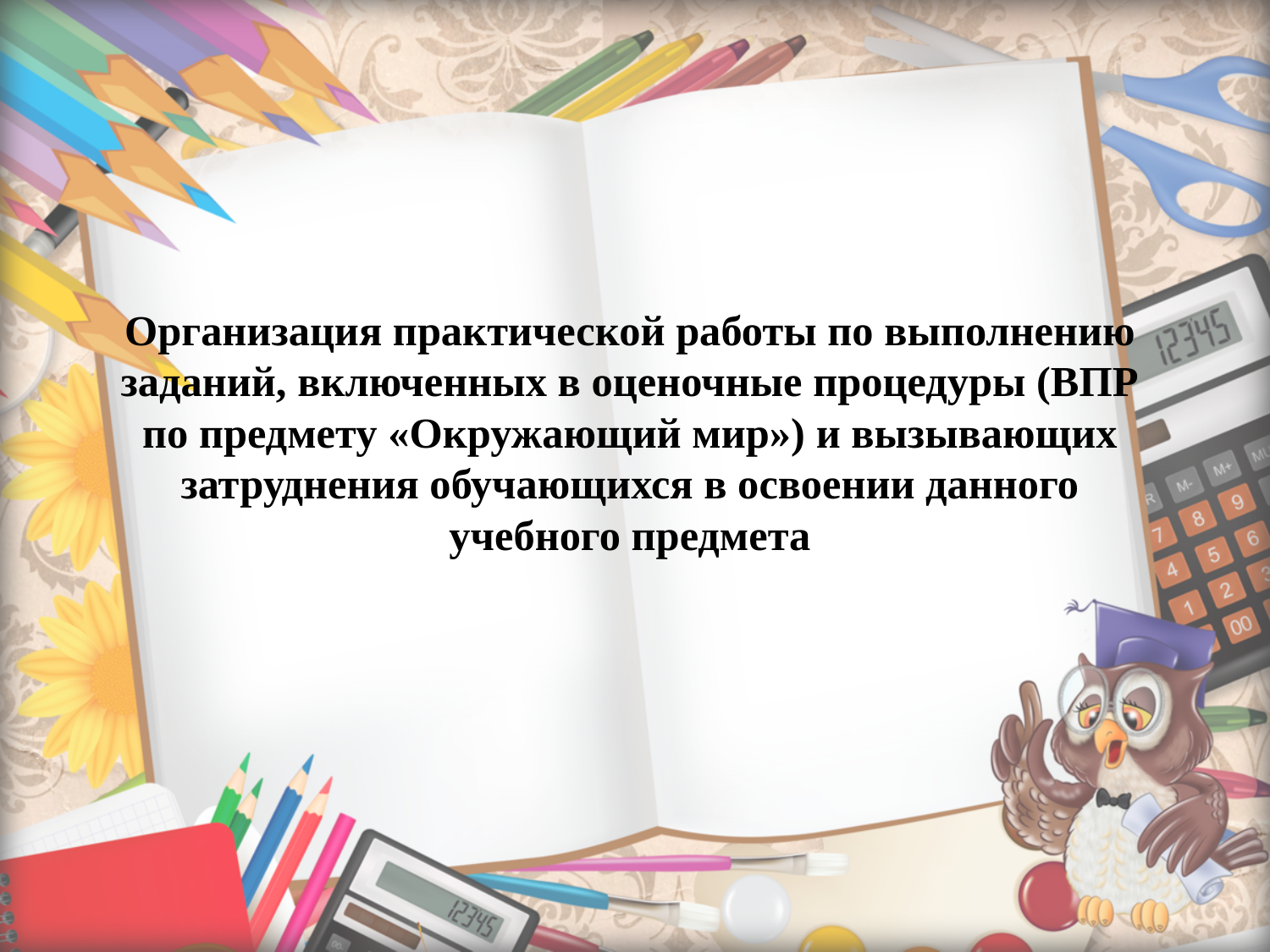

# Организация практической работы по выполнению заданий, включенных в оценочные процедуры (ВПР по предмету «Окружающий мир») и вызывающих затруднения обучающихся в освоении данного учебного предмета